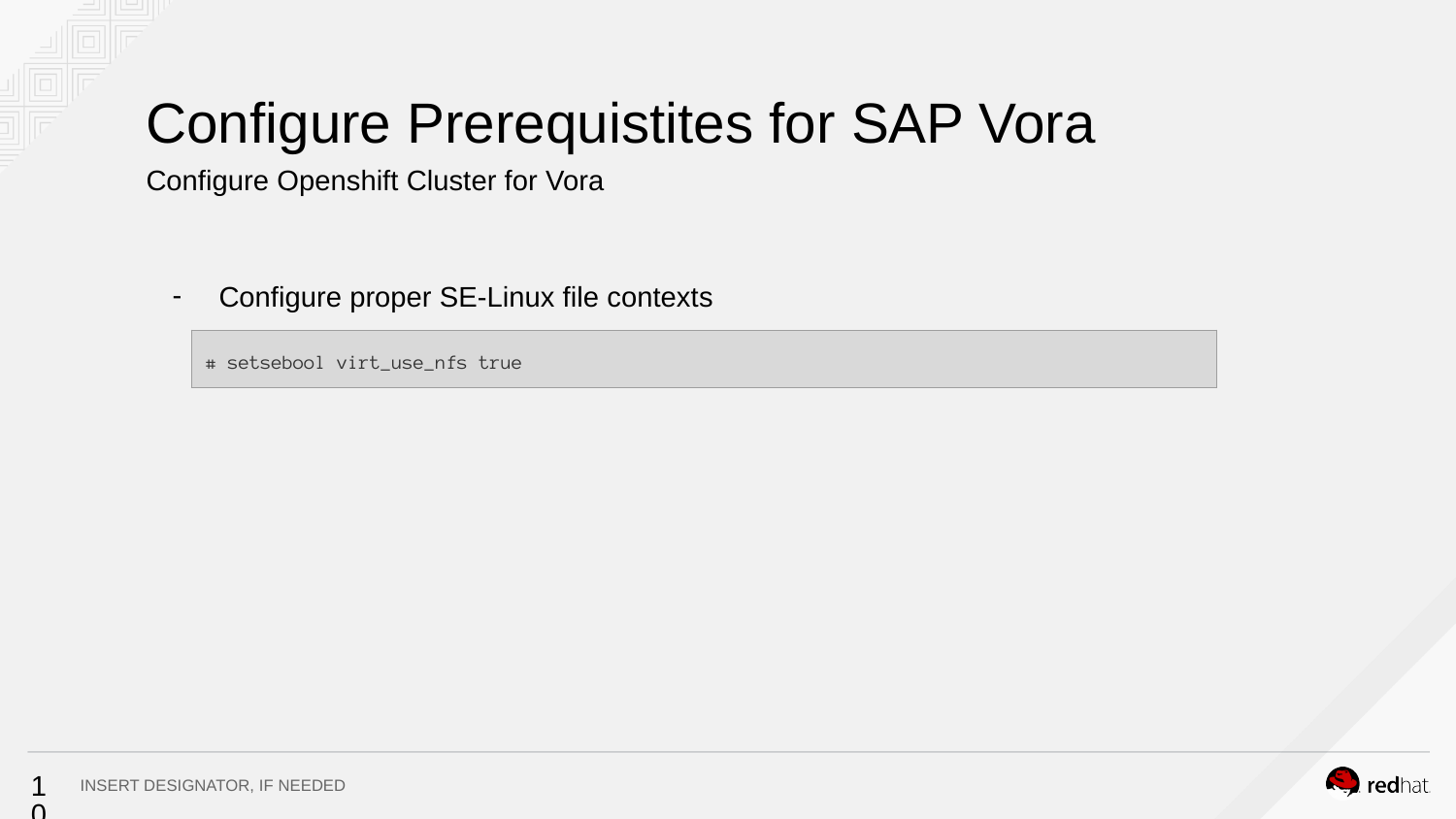

# Configure Prerequistites for SAP Vora
Configure Openshift Cluster for Vora
Configure proper SE-Linux file contexts

| # setsebool virt\_use\_nfs true |
| --- |
10